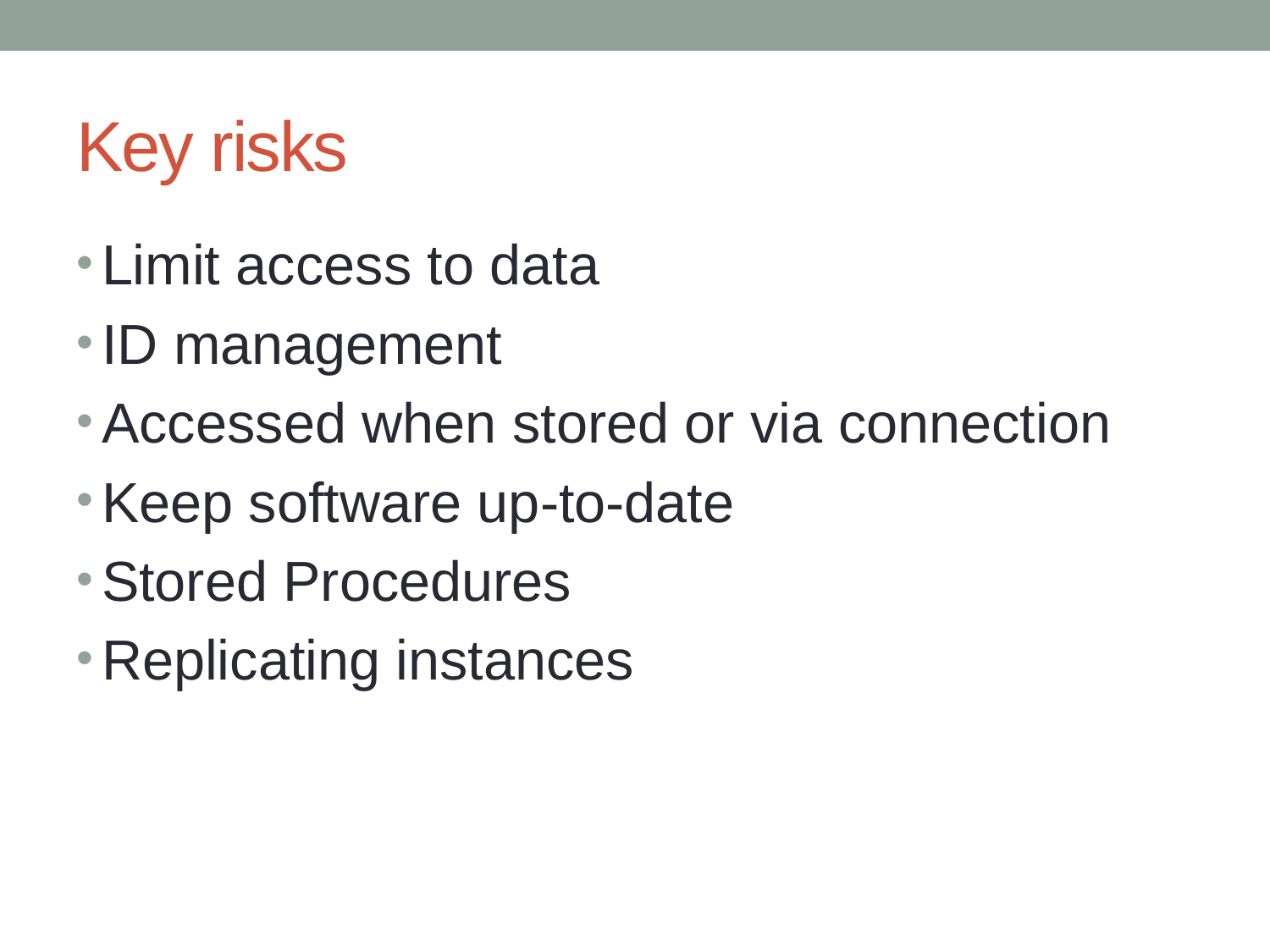

# Key risks
Limit access to data
ID management
Accessed when stored or via connection
Keep software up-to-date
Stored Procedures
Replicating instances